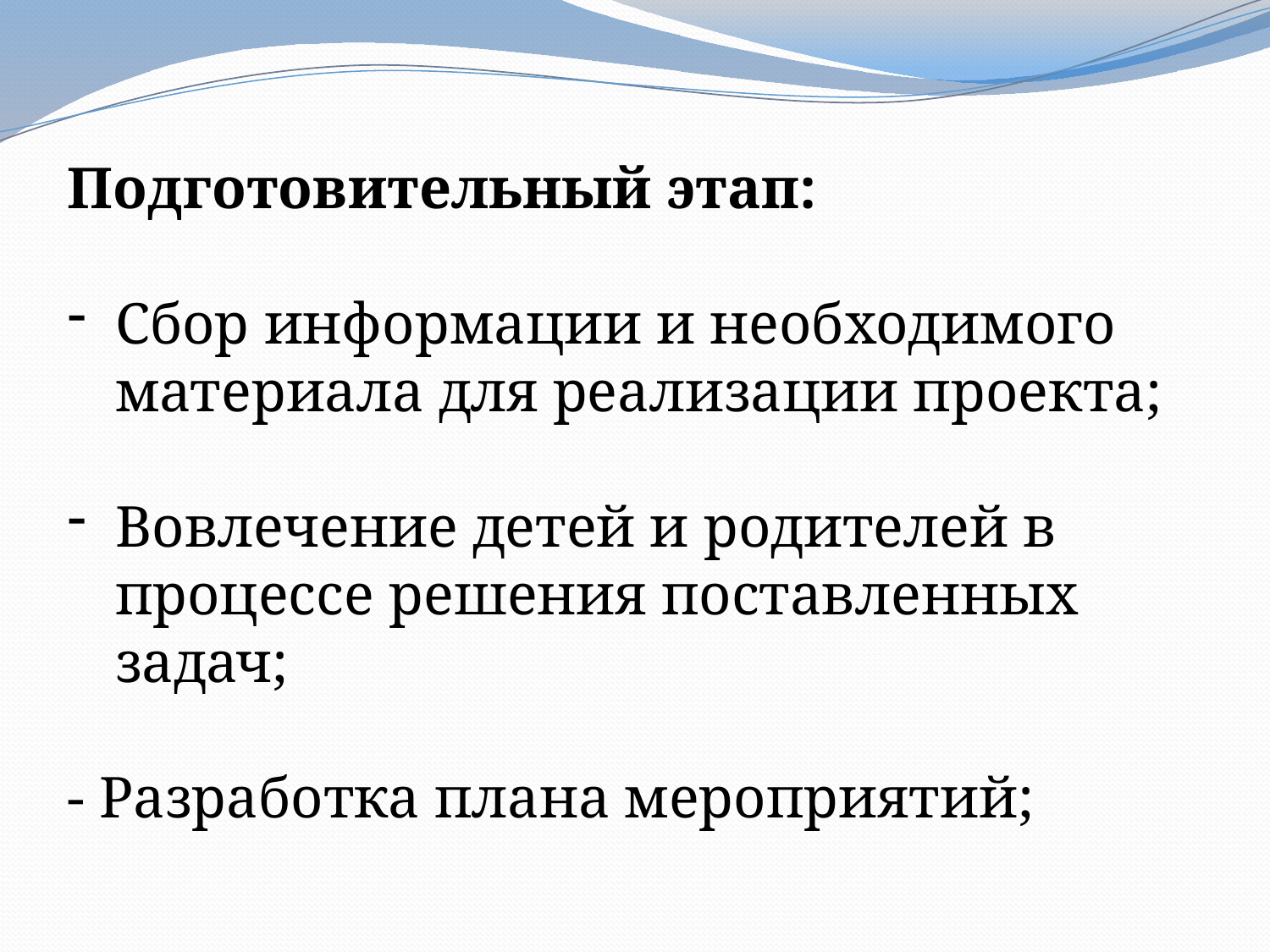

Подготовительный этап:

Сбор информации и необходимого материала для реализации проекта;

Вовлечение детей и родителей в процессе решения поставленных задач;

- Разработка плана мероприятий;